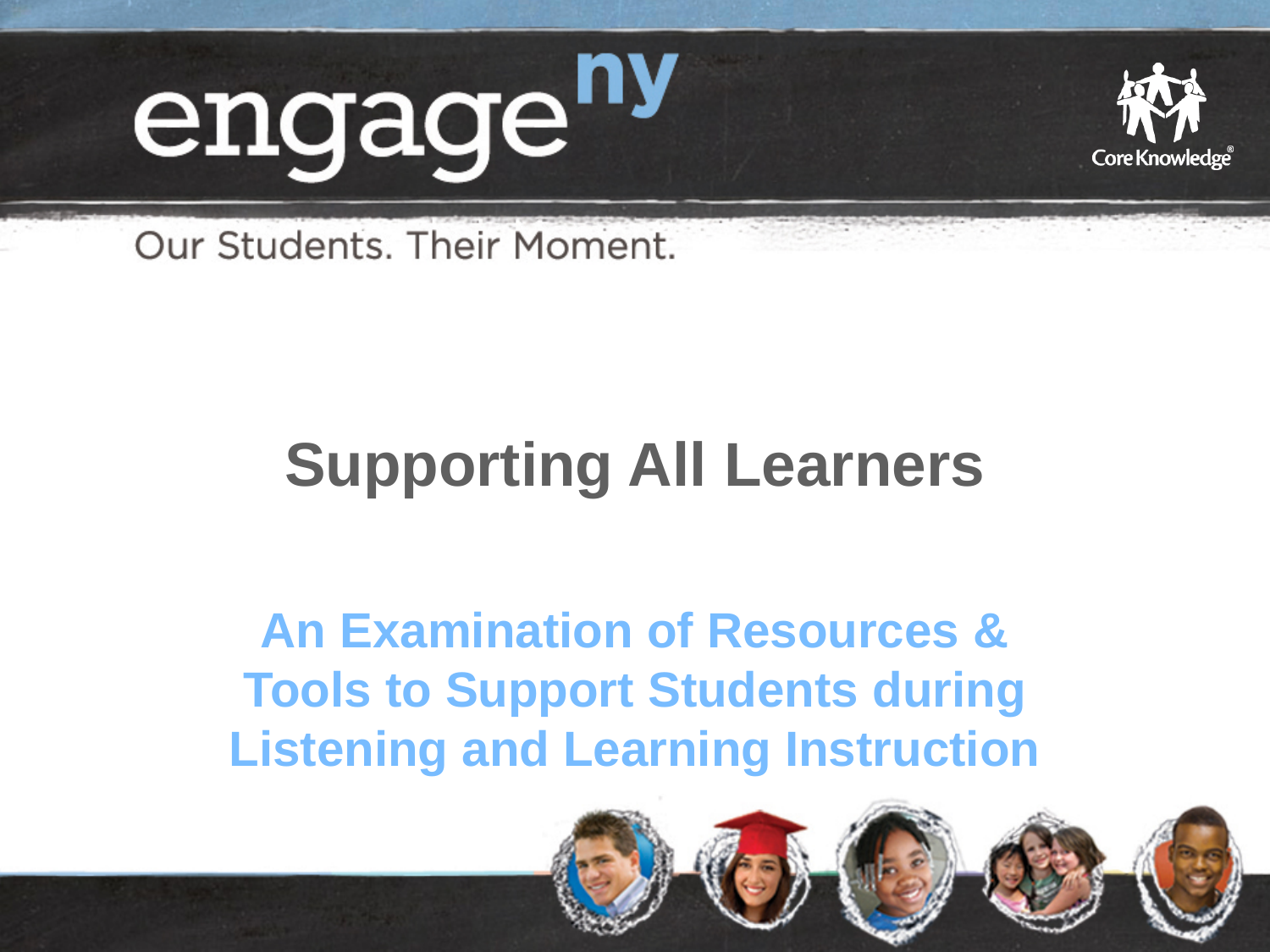

# Supporting All Learners
An Examination of Resources & Tools to Support Students during Listening and Learning Instruction